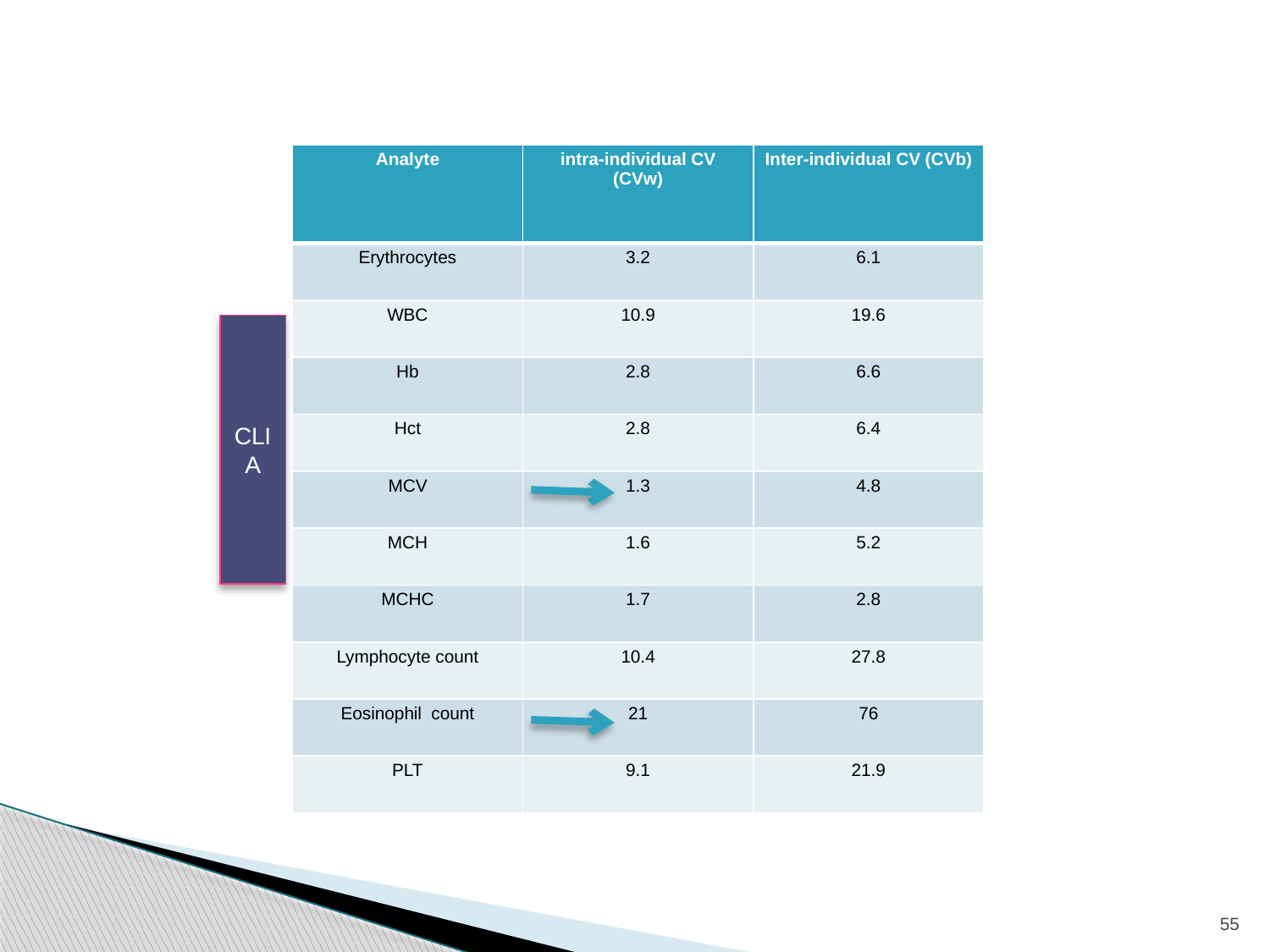

| Analyte | intra-individual CV (CVw) | Inter-individual CV (CVb) |
| --- | --- | --- |
| Erythrocytes | 3.2 | 6.1 |
| WBC | 10.9 | 19.6 |
| Hb | 2.8 | 6.6 |
| Hct | 2.8 | 6.4 |
| MCV | 1.3 | 4.8 |
| MCH | 1.6 | 5.2 |
| MCHC | 1.7 | 2.8 |
| Lymphocyte count | 10.4 | 27.8 |
| Eosinophil count | 21 | 76 |
| PLT | 9.1 | 21.9 |
CLIA
55